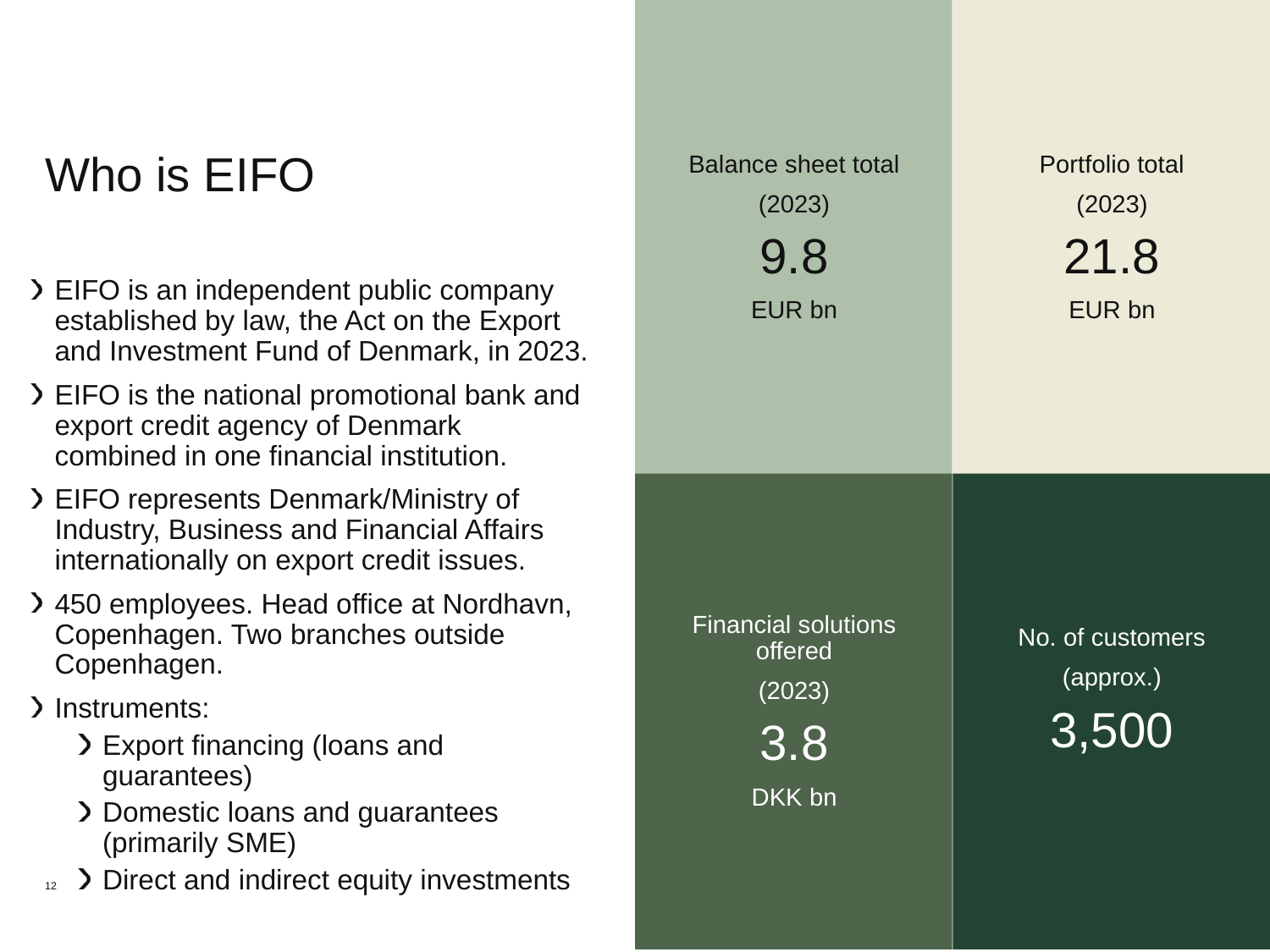

Balance sheet total
(2023)
9.8
EUR bn
Portfolio total
(2023)
21.8
EUR bn
# Who is EIFO
EIFO is an independent public company established by law, the Act on the Export and Investment Fund of Denmark, in 2023.
EIFO is the national promotional bank and export credit agency of Denmark combined in one financial institution.
EIFO represents Denmark/Ministry of Industry, Business and Financial Affairs internationally on export credit issues.
450 employees. Head office at Nordhavn, Copenhagen. Two branches outside Copenhagen.
Instruments:
Export financing (loans and guarantees)
Domestic loans and guarantees (primarily SME)
Direct and indirect equity investments
Financial solutions offered
(2023)
3.8
DKK bn
No. of customers
(approx.)
3,500

12